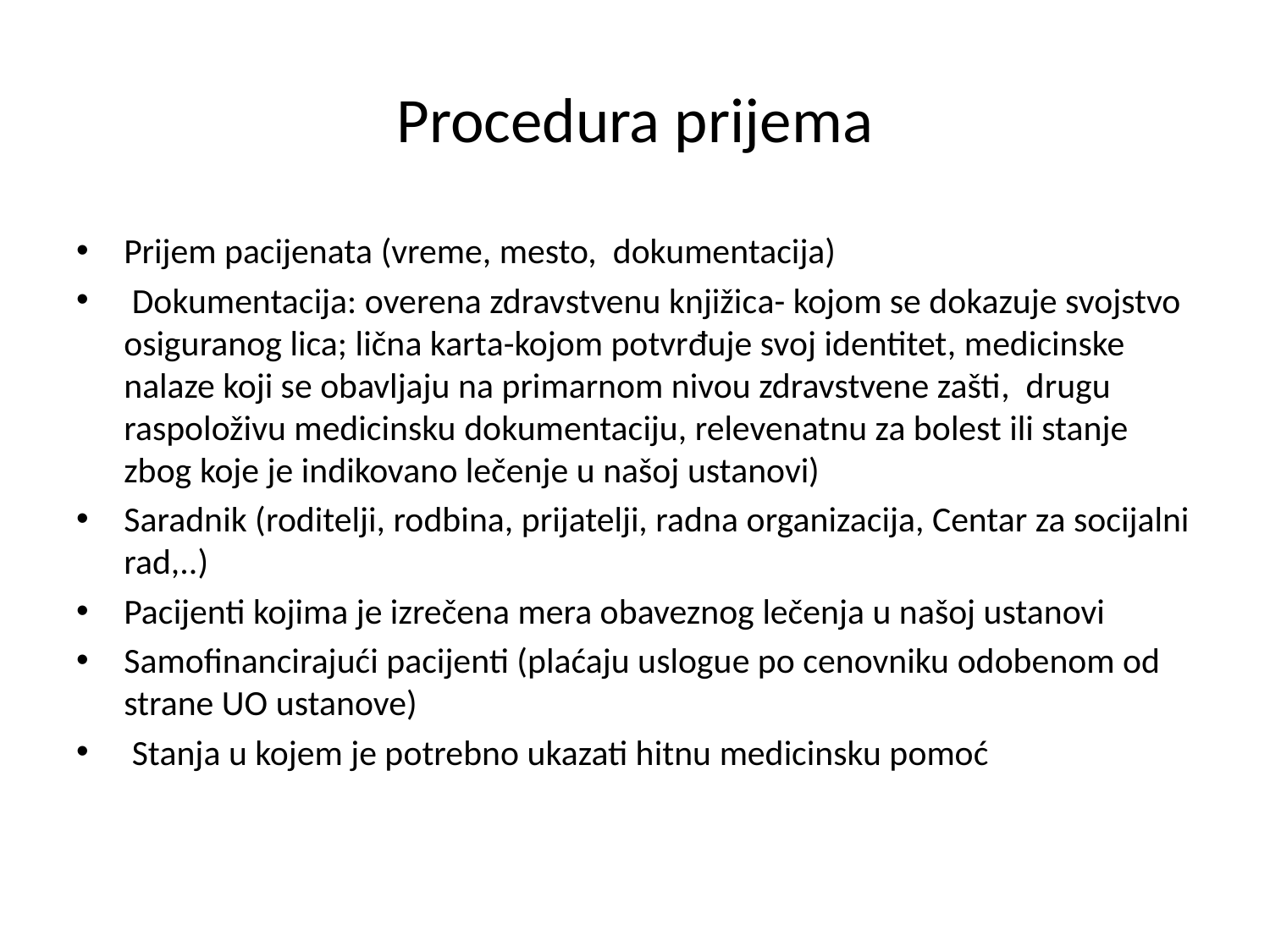

# Procedura prijema
Prijem pacijenata (vreme, mesto,  dokumentacija)
 Dokumentacija: overena zdravstvenu knjižica- kojom se dokazuje svojstvo osiguranog lica; lična karta-kojom potvrđuje svoj identitet, medicinske nalaze koji se obavljaju na primarnom nivou zdravstvene zašti,  drugu raspoloživu medicinsku dokumentaciju, relevenatnu za bolest ili stanje zbog koje je indikovano lečenje u našoj ustanovi)
Saradnik (roditelji, rodbina, prijatelji, radna organizacija, Centar za socijalni rad,..)
Pacijenti kojima je izrečena mera obaveznog lečenja u našoj ustanovi
Samofinancirajući pacijenti (plaćaju uslogue po cenovniku odobenom od strane UO ustanove)
 Stanja u kojem je potrebno ukazati hitnu medicinsku pomoć